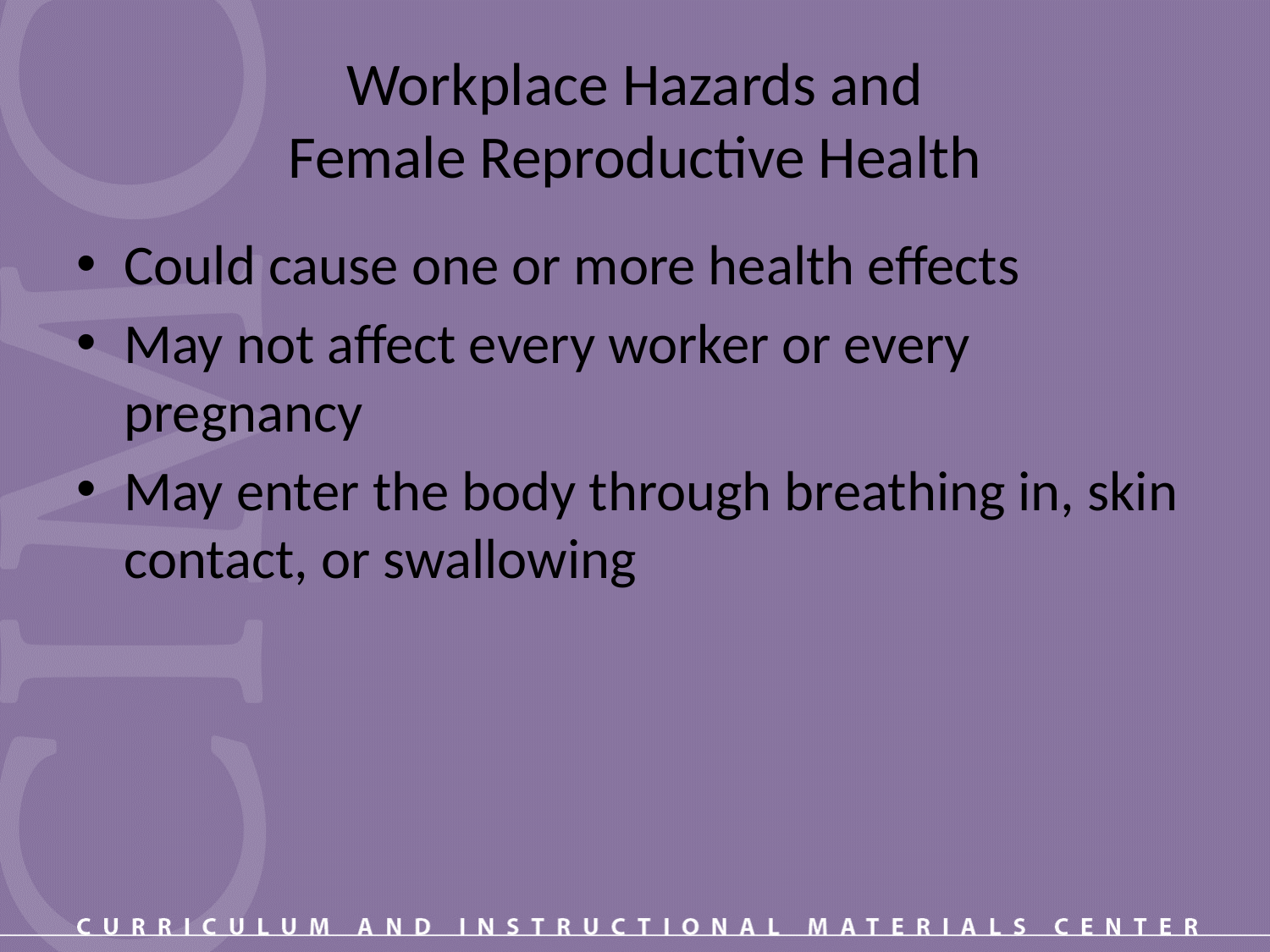

# Workplace Hazards and Female Reproductive Health
Could cause one or more health effects
May not affect every worker or every pregnancy
May enter the body through breathing in, skin contact, or swallowing